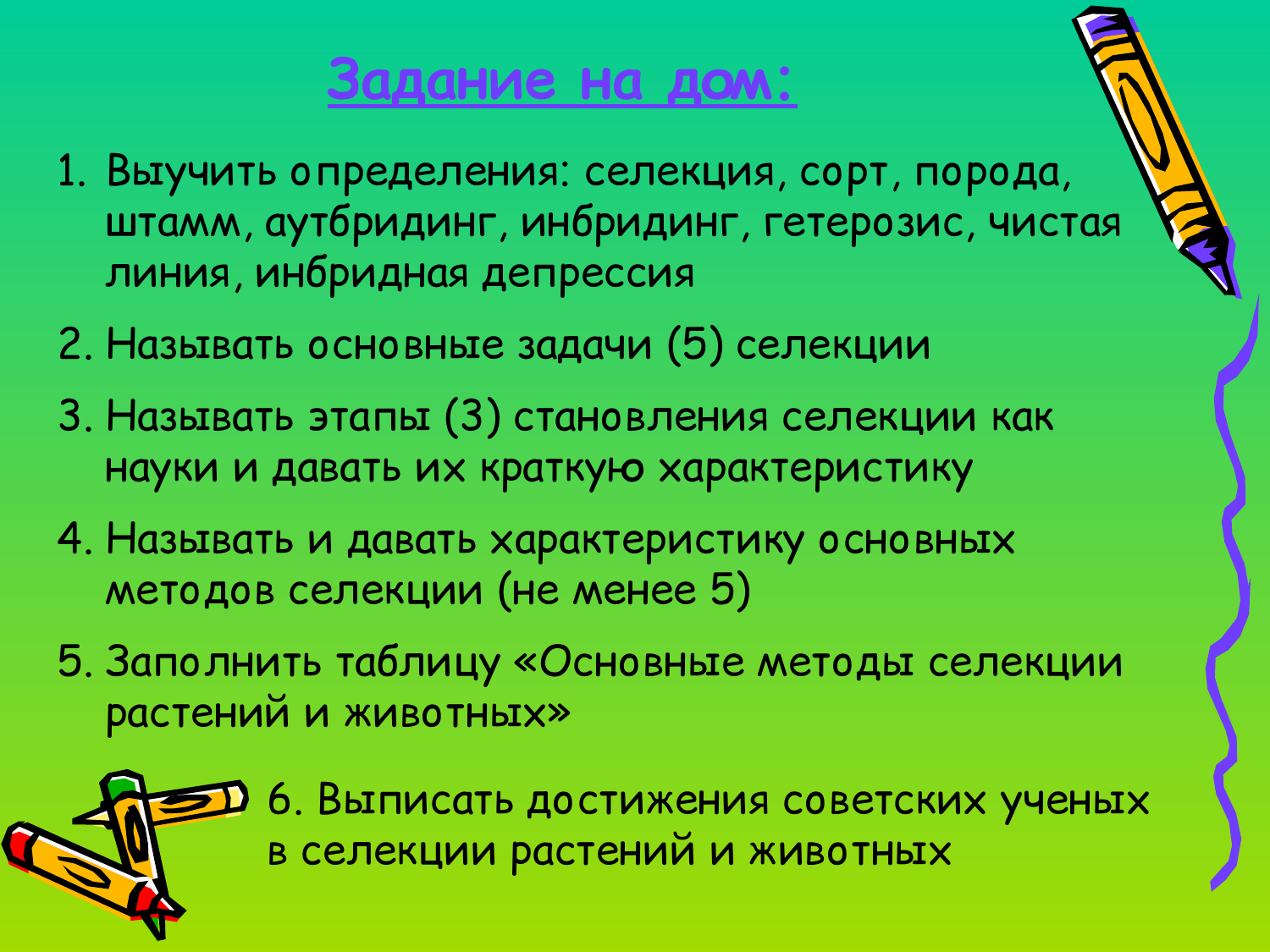

Задание на дом:
Выучить определения: селекция, сорт, порода, штамм, аутбридинг, инбридинг, гетерозис, чистая линия, инбридная депрессия
Называть основные задачи (5) селекции
Называть этапы (3) становления селекции как науки и давать их краткую характеристику
Называть и давать характеристику основных методов селекции (не менее 5)
Заполнить таблицу «Основные методы селекции растений и животных»
6. Выписать достижения советских ученых в селекции растений и животных